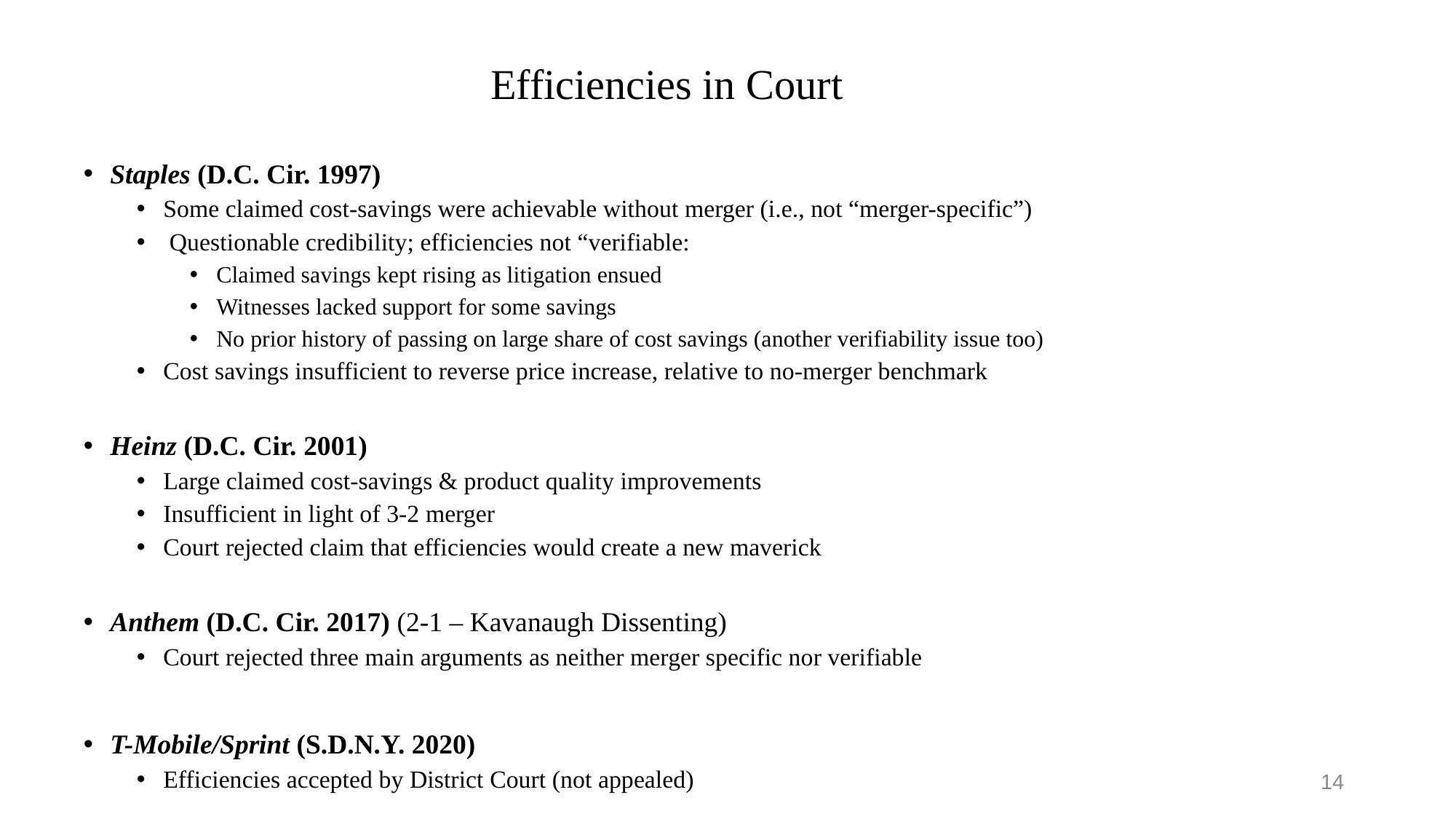

# Efficiencies in Court
Staples (D.C. Cir. 1997)
Some claimed cost-savings were achievable without merger (i.e., not “merger-specific”)
 Questionable credibility; efficiencies not “verifiable:
Claimed savings kept rising as litigation ensued
Witnesses lacked support for some savings
No prior history of passing on large share of cost savings (another verifiability issue too)
Cost savings insufficient to reverse price increase, relative to no-merger benchmark

Heinz (D.C. Cir. 2001)
Large claimed cost-savings & product quality improvements
Insufficient in light of 3-2 merger
Court rejected claim that efficiencies would create a new maverick

Anthem (D.C. Cir. 2017) (2-1 – Kavanaugh Dissenting)
Court rejected three main arguments as neither merger specific nor verifiable

T-Mobile/Sprint (S.D.N.Y. 2020)
Efficiencies accepted by District Court (not appealed)

14